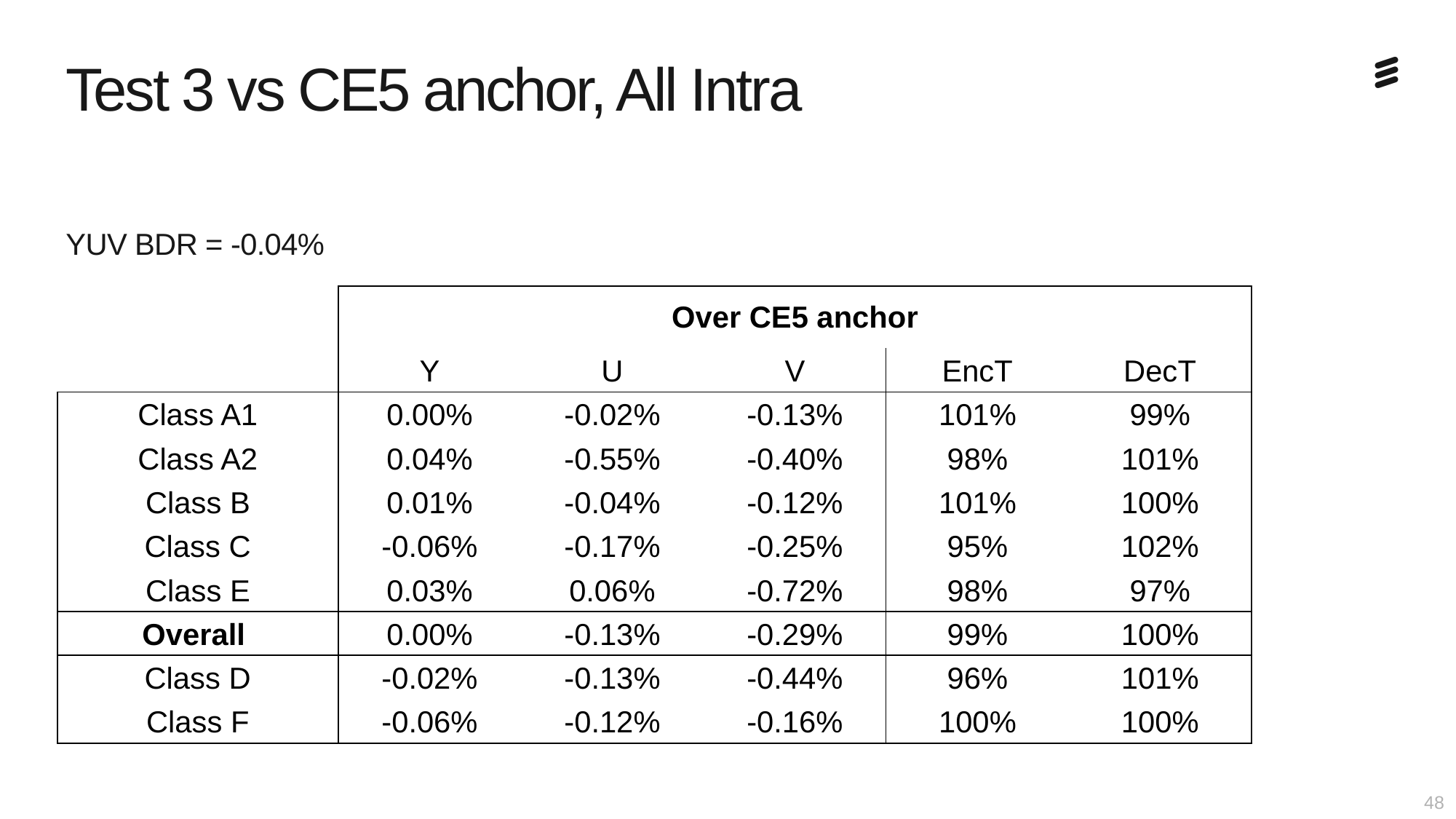

# Test 3 vs CE5 anchor, All Intra
YUV BDR = -0.04%
|  | Over CE5 anchor |  |  |  |  |
| --- | --- | --- | --- | --- | --- |
|  | Y | U | V | EncT | DecT |
| Class A1 | 0.00% | -0.02% | -0.13% | 101% | 99% |
| Class A2 | 0.04% | -0.55% | -0.40% | 98% | 101% |
| Class B | 0.01% | -0.04% | -0.12% | 101% | 100% |
| Class C | -0.06% | -0.17% | -0.25% | 95% | 102% |
| Class E | 0.03% | 0.06% | -0.72% | 98% | 97% |
| Overall | 0.00% | -0.13% | -0.29% | 99% | 100% |
| Class D | -0.02% | -0.13% | -0.44% | 96% | 101% |
| Class F | -0.06% | -0.12% | -0.16% | 100% | 100% |
48